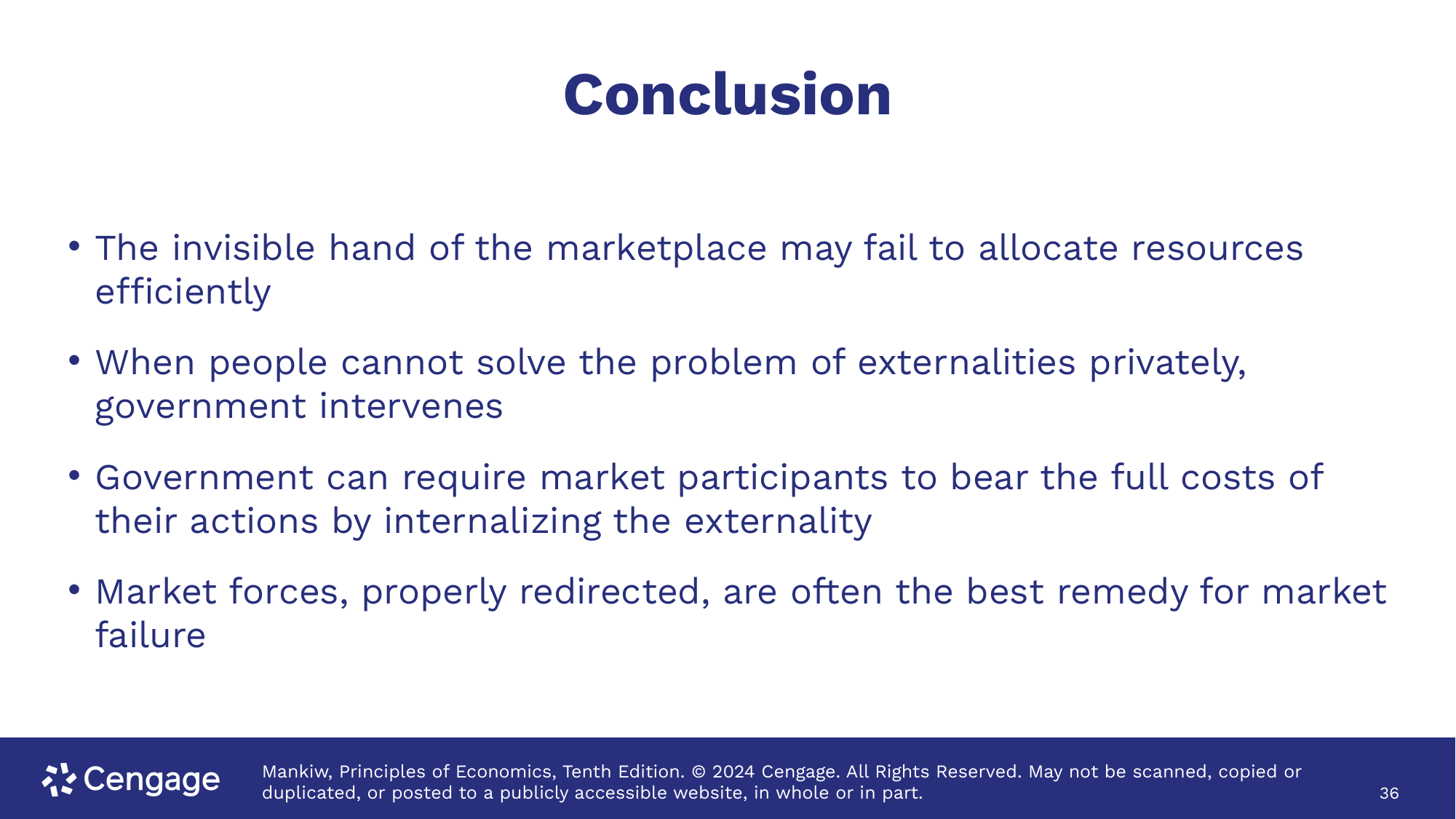

# Conclusion
The invisible hand of the marketplace may fail to allocate resources efficiently
When people cannot solve the problem of externalities privately, government intervenes
Government can require market participants to bear the full costs of their actions by internalizing the externality
Market forces, properly redirected, are often the best remedy for market failure